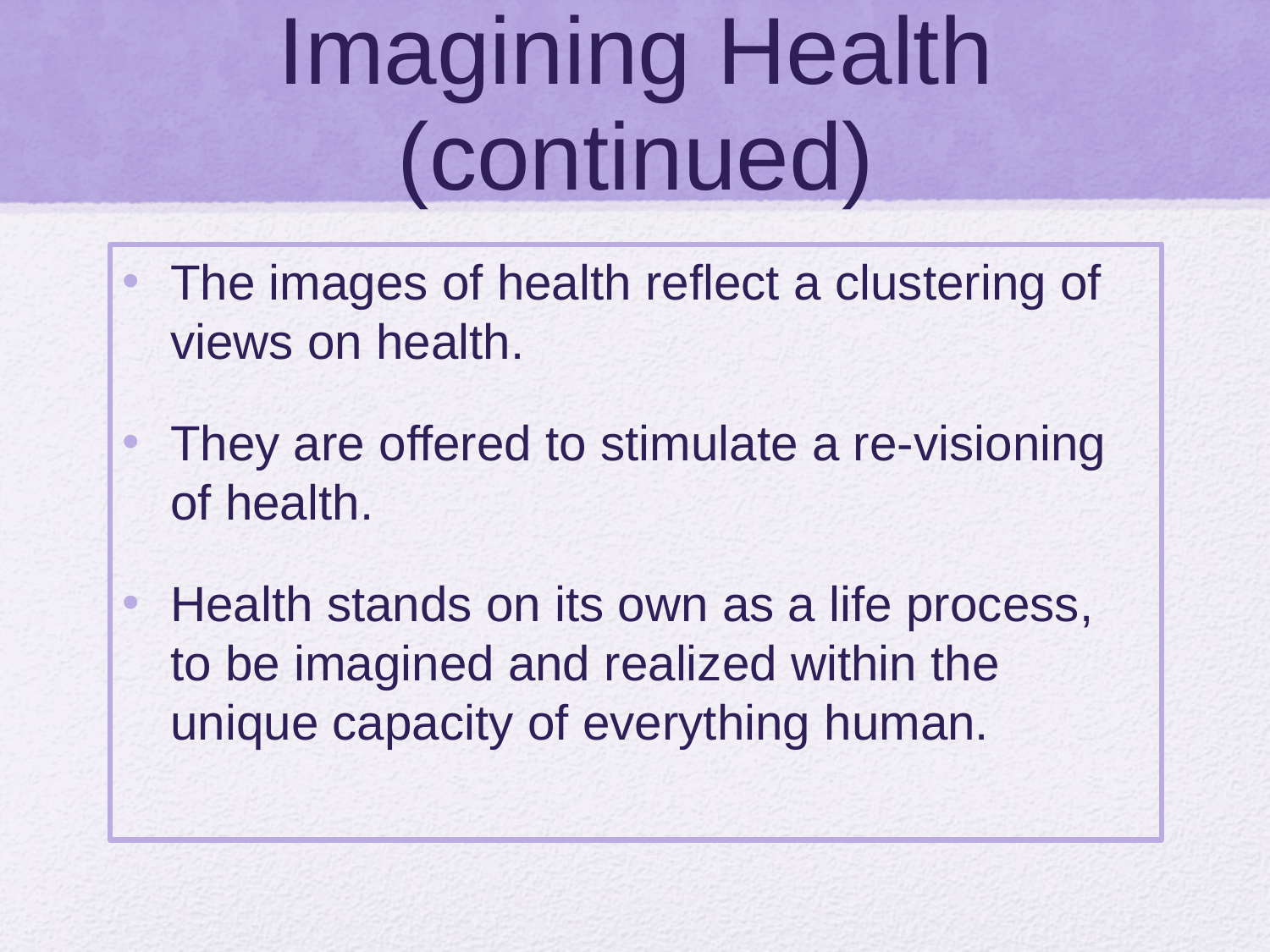

# Imagining Health (continued)
The images of health reflect a clustering of views on health.
They are offered to stimulate a re-visioning of health.
Health stands on its own as a life process, to be imagined and realized within the unique capacity of everything human.